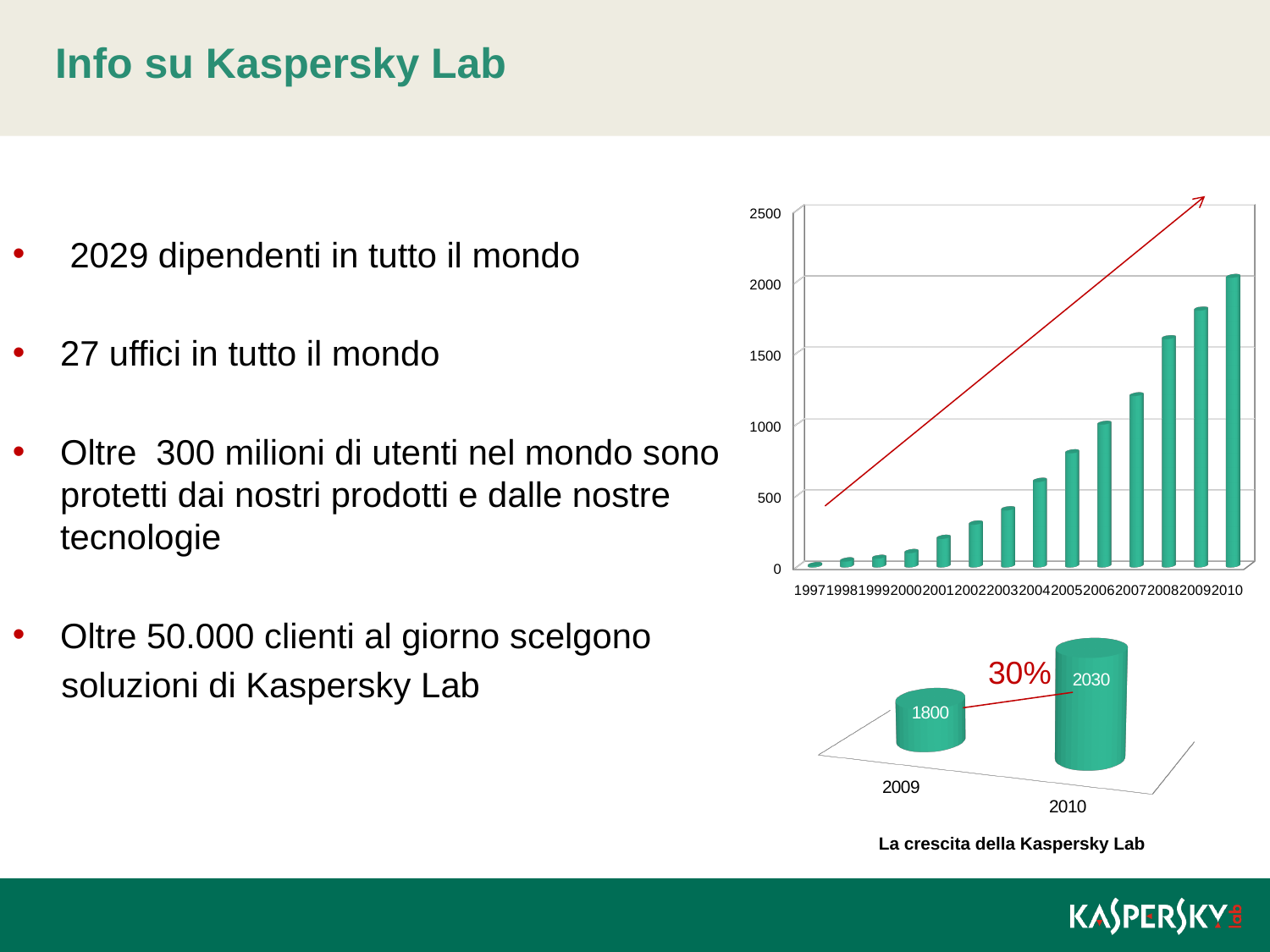

# Info su Kaspersky Lab

[unsupported chart]

 2029 dipendenti in tutto il mondo

27 uffici in tutto il mondo

Oltre  300 milioni di utenti nel mondo sono protetti dai nostri prodotti e dalle nostre tecnologie

Oltre 50.000 clienti al giorno scelgono
     soluzioni di Kaspersky Lab

[unsupported chart]

30%
La crescita della Kaspersky Lab